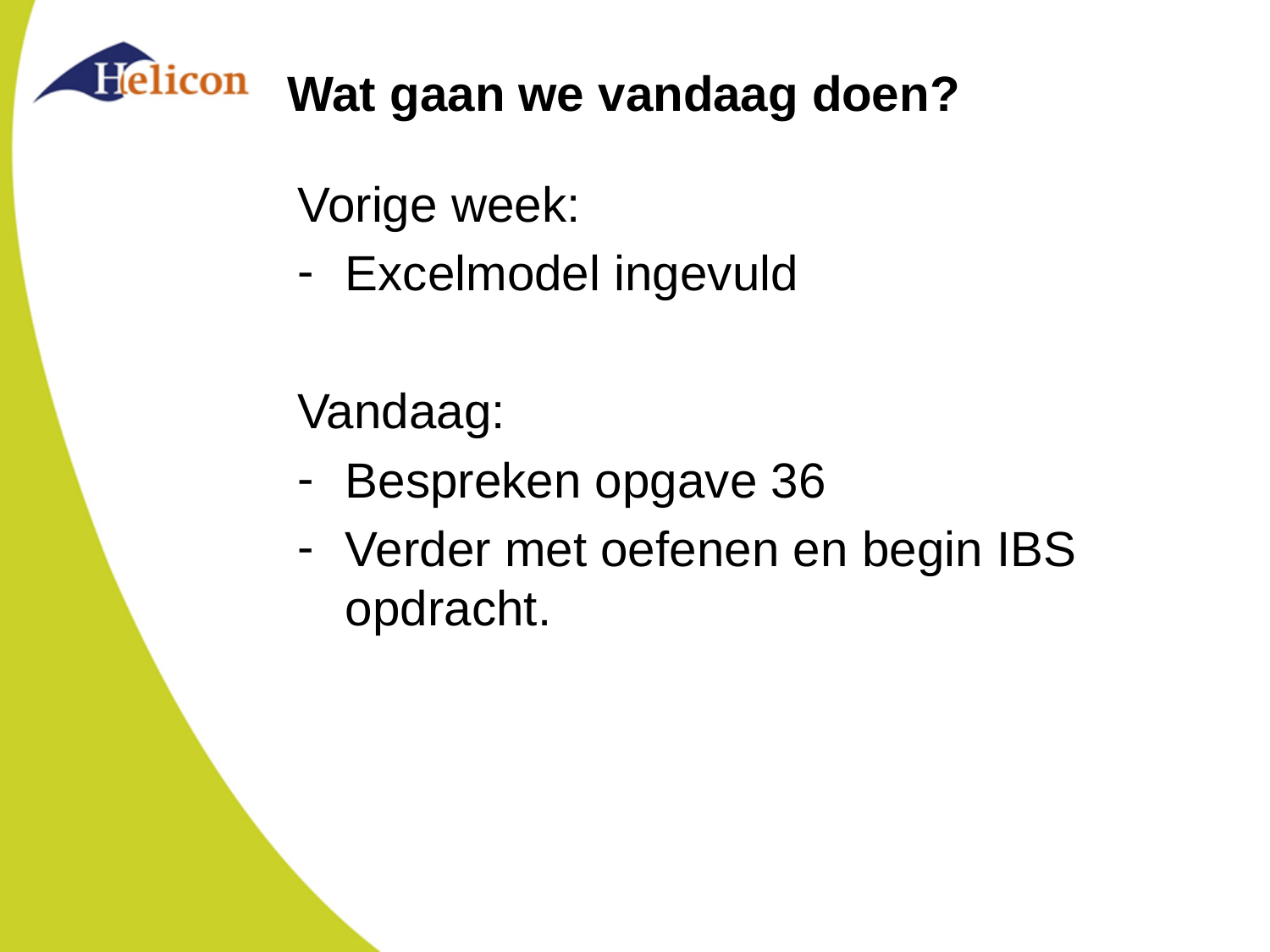

# Wat gaan we vandaag doen?
Vorige week:
Excelmodel ingevuld

Vandaag:
Bespreken opgave 36
Verder met oefenen en begin IBS opdracht.